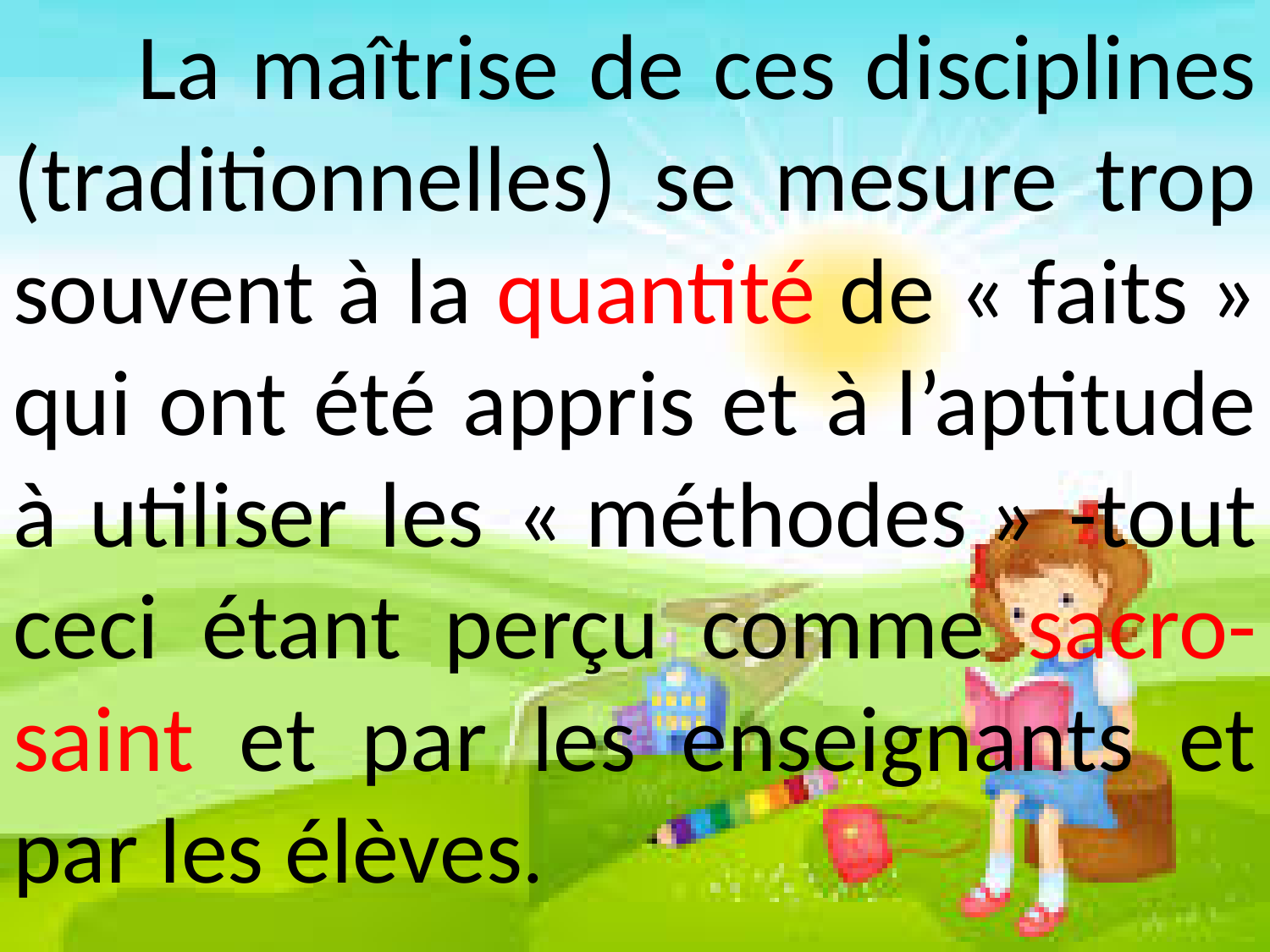

La maîtrise de ces disciplines (traditionnelles) se mesure trop souvent à la quantité de « faits » qui ont été appris et à l’aptitude à utiliser les « méthodes » -tout ceci étant perçu comme sacro-saint et par les enseignants et par les élèves.